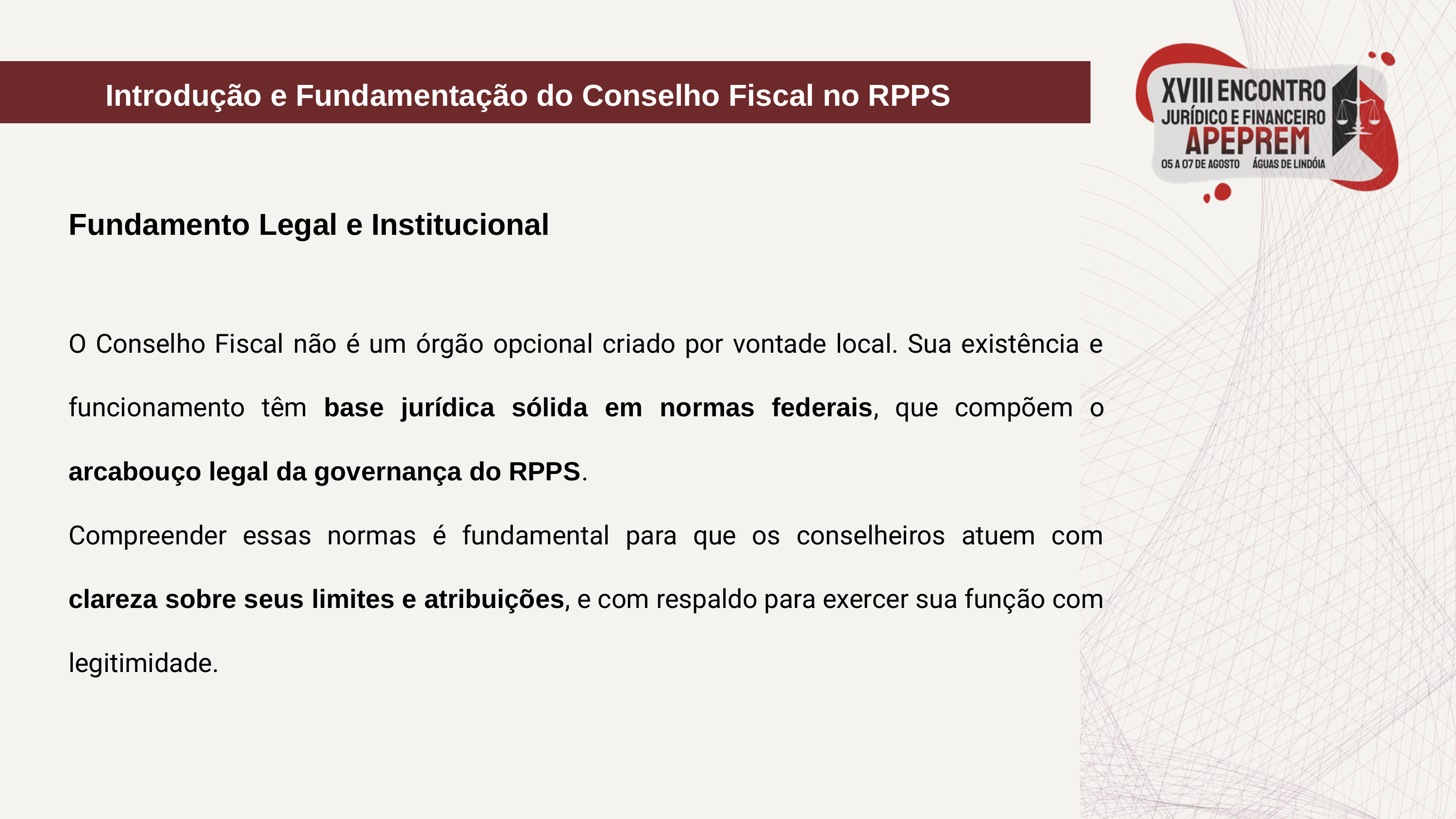

Introdução e Fundamentação do Conselho Fiscal no RPPS
Fundamento Legal e Institucional
O Conselho Fiscal não é um órgão opcional criado por vontade local. Sua existência e funcionamento têm base jurídica sólida em normas federais, que compõem o arcabouço legal da governança do RPPS.
Compreender essas normas é fundamental para que os conselheiros atuem com clareza sobre seus limites e atribuições, e com respaldo para exercer sua função com legitimidade.